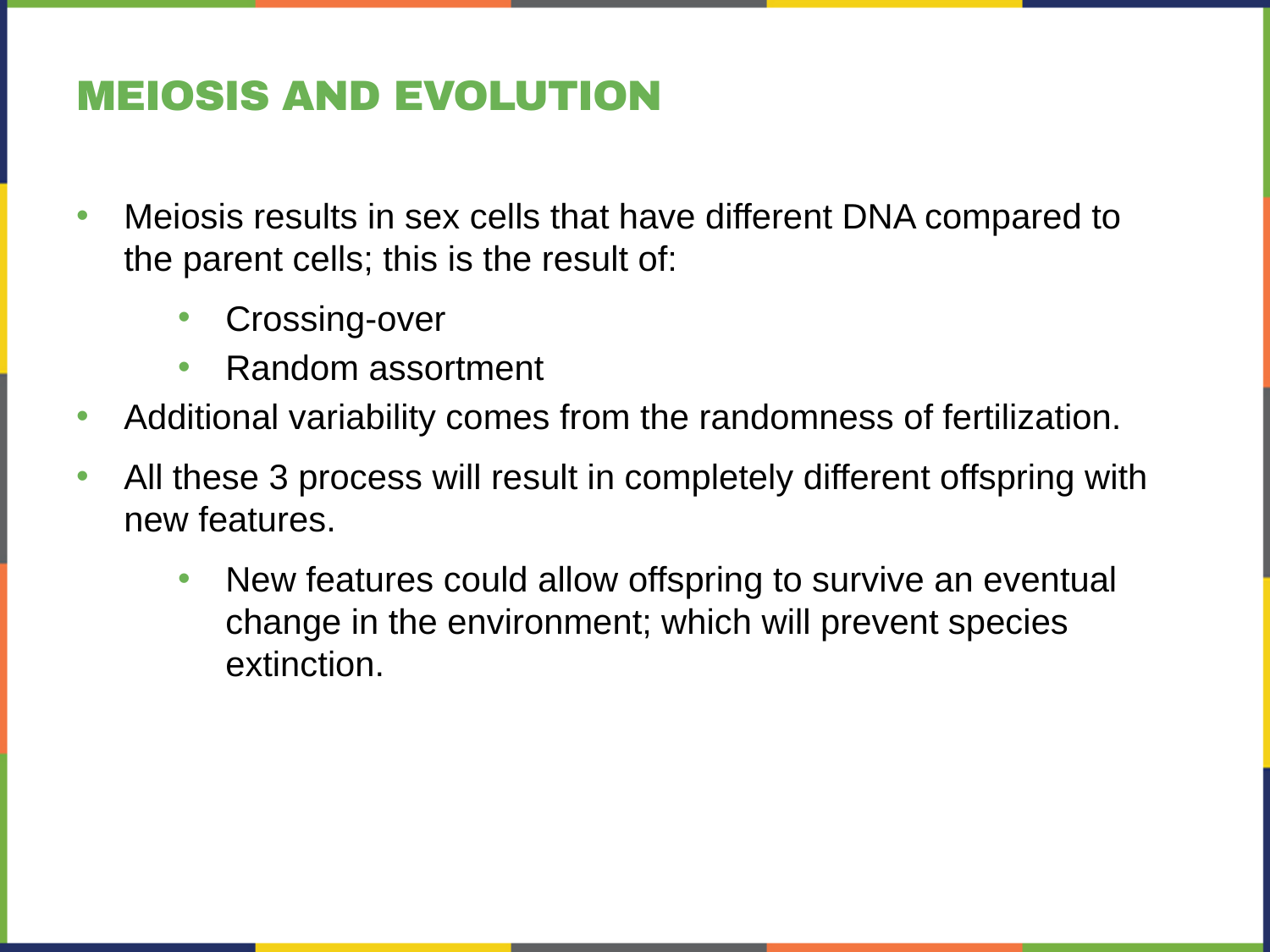

# Meiosis and evolution
Meiosis results in sex cells that have different DNA compared to the parent cells; this is the result of:
Crossing-over
Random assortment
Additional variability comes from the randomness of fertilization.
All these 3 process will result in completely different offspring with new features.
New features could allow offspring to survive an eventual change in the environment; which will prevent species extinction.